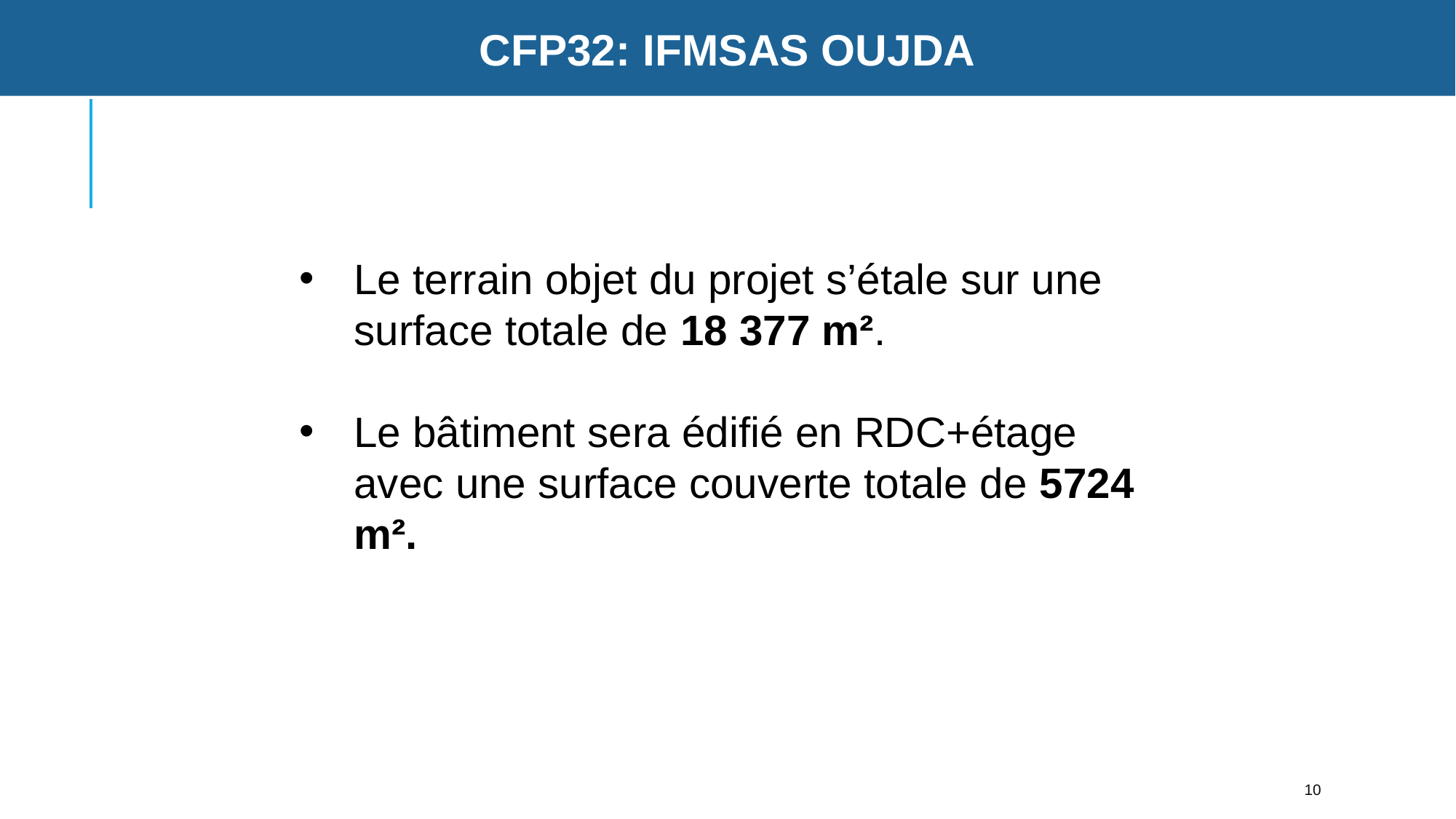

CFP32: IFMSAS OUJDA

Le terrain objet du projet s’étale sur une surface totale de 18 377 m².

Le bâtiment sera édifié en RDC+étage avec une surface couverte totale de 5724 m².

10